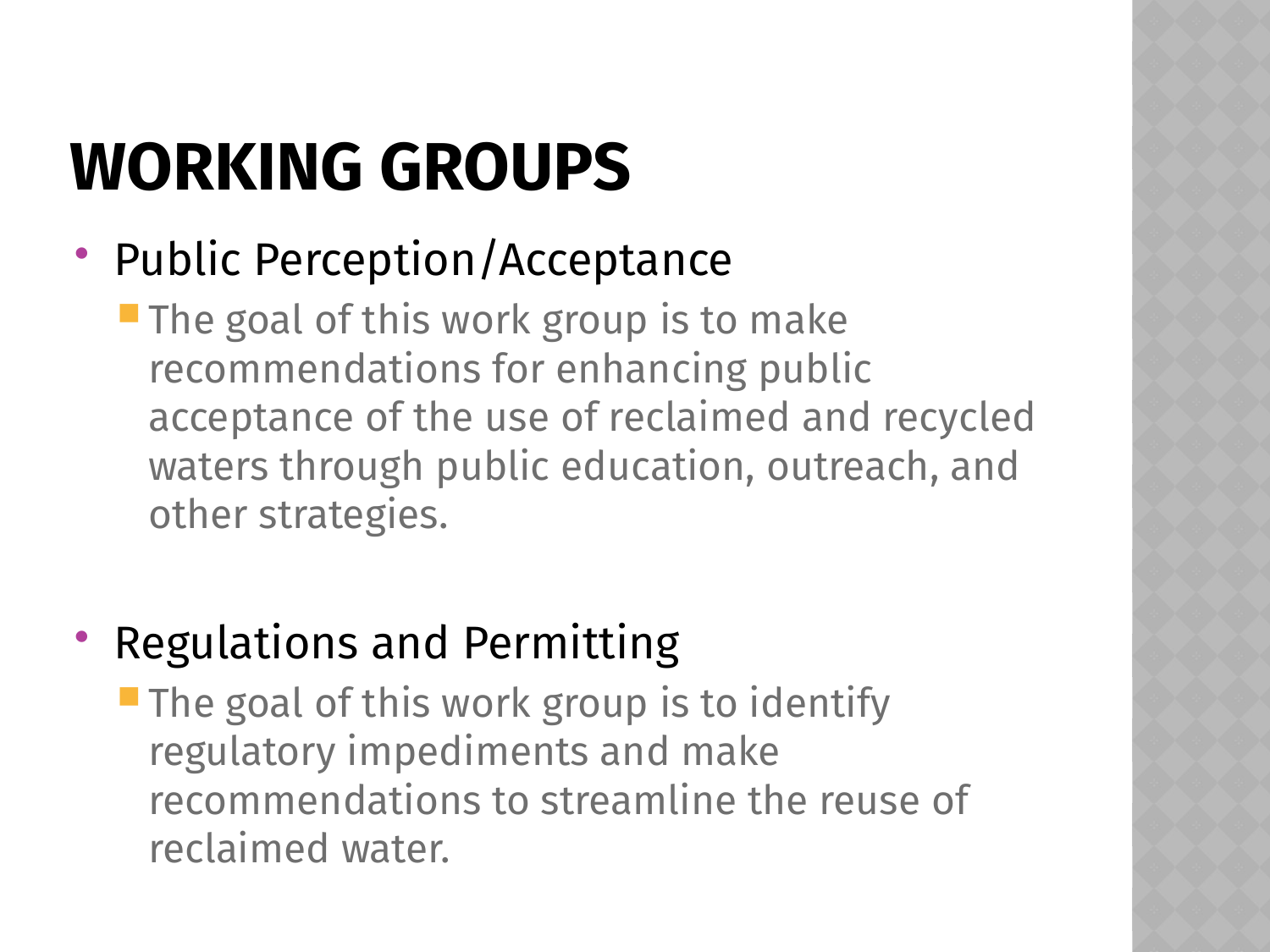

# Working Groups
Public Perception/Acceptance
The goal of this work group is to make recommendations for enhancing public acceptance of the use of reclaimed and recycled waters through public education, outreach, and other strategies.

Regulations and Permitting
The goal of this work group is to identify regulatory impediments and make recommendations to streamline the reuse of reclaimed water.